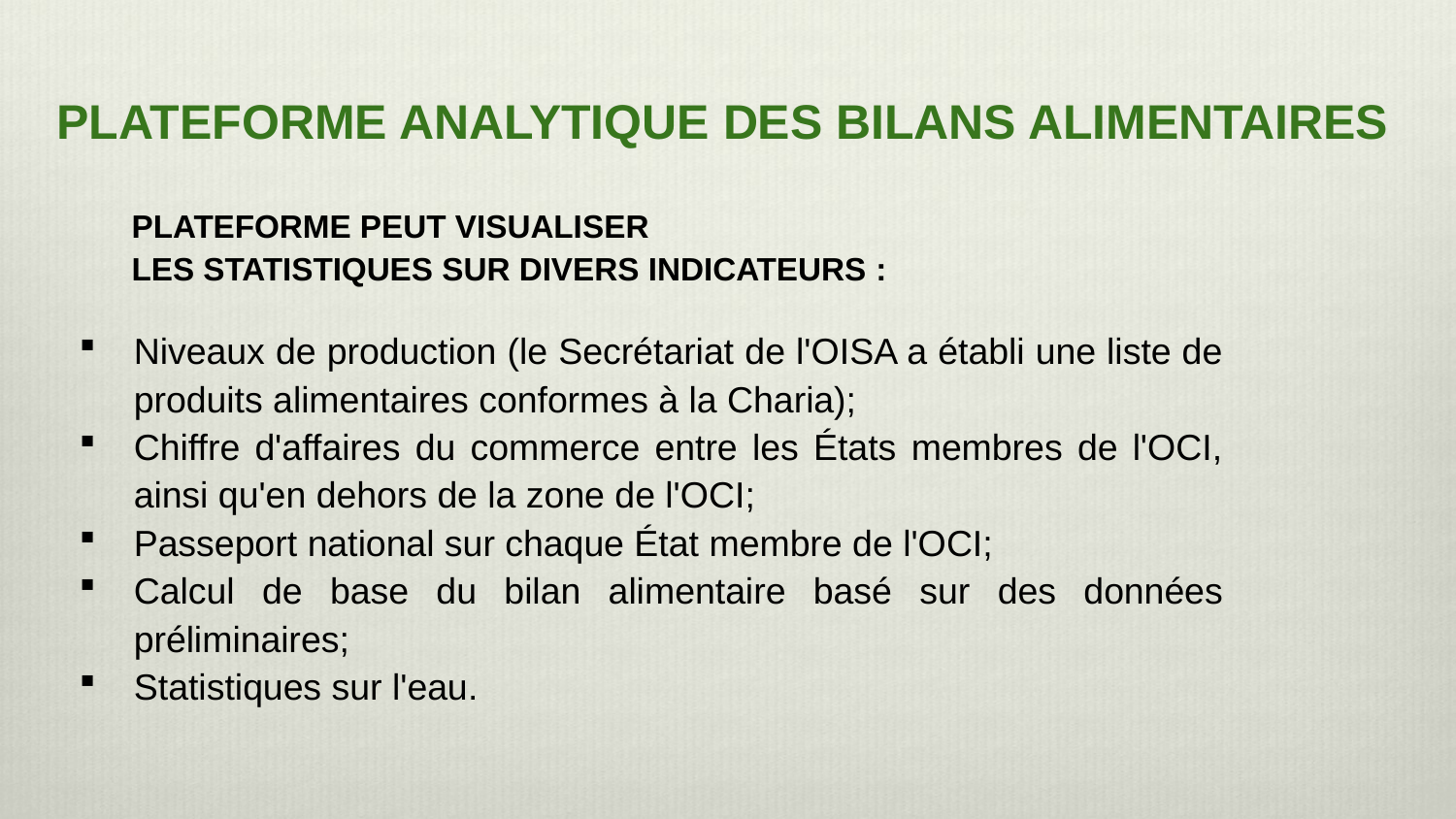

# PLATEFORME ANALYTIQUE DES BILANS ALIMENTAIRES
PLATEFORME PEUT VISUALISER
LES STATISTIQUES SUR DIVERS INDICATEURS :

Niveaux de production (le Secrétariat de l'OISA a établi une liste de produits alimentaires conformes à la Charia);
Chiffre d'affaires du commerce entre les États membres de l'OCI, ainsi qu'en dehors de la zone de l'OCI;
Passeport national sur chaque État membre de l'OCI;
Calcul de base du bilan alimentaire basé sur des données préliminaires;
Statistiques sur l'eau.